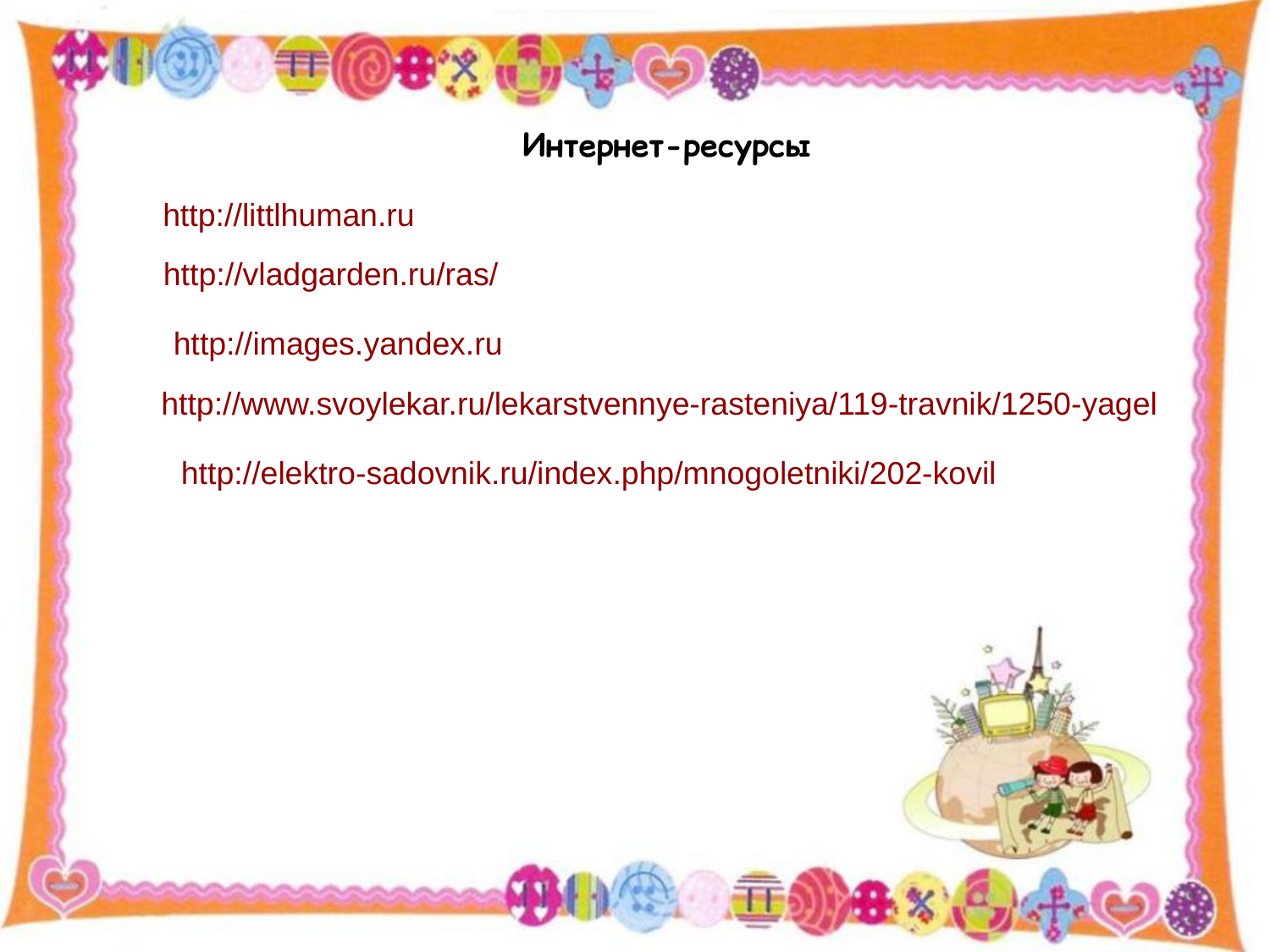

1.12.15
http://aida.ucoz.ru
17
Интернет-ресурсы
http://littlhuman.ru
http://vladgarden.ru/ras/
http://images.yandex.ru
http://www.svoylekar.ru/lekarstvennye-rasteniya/119-travnik/1250-yagel
http://elektro-sadovnik.ru/index.php/mnogoletniki/202-kovil